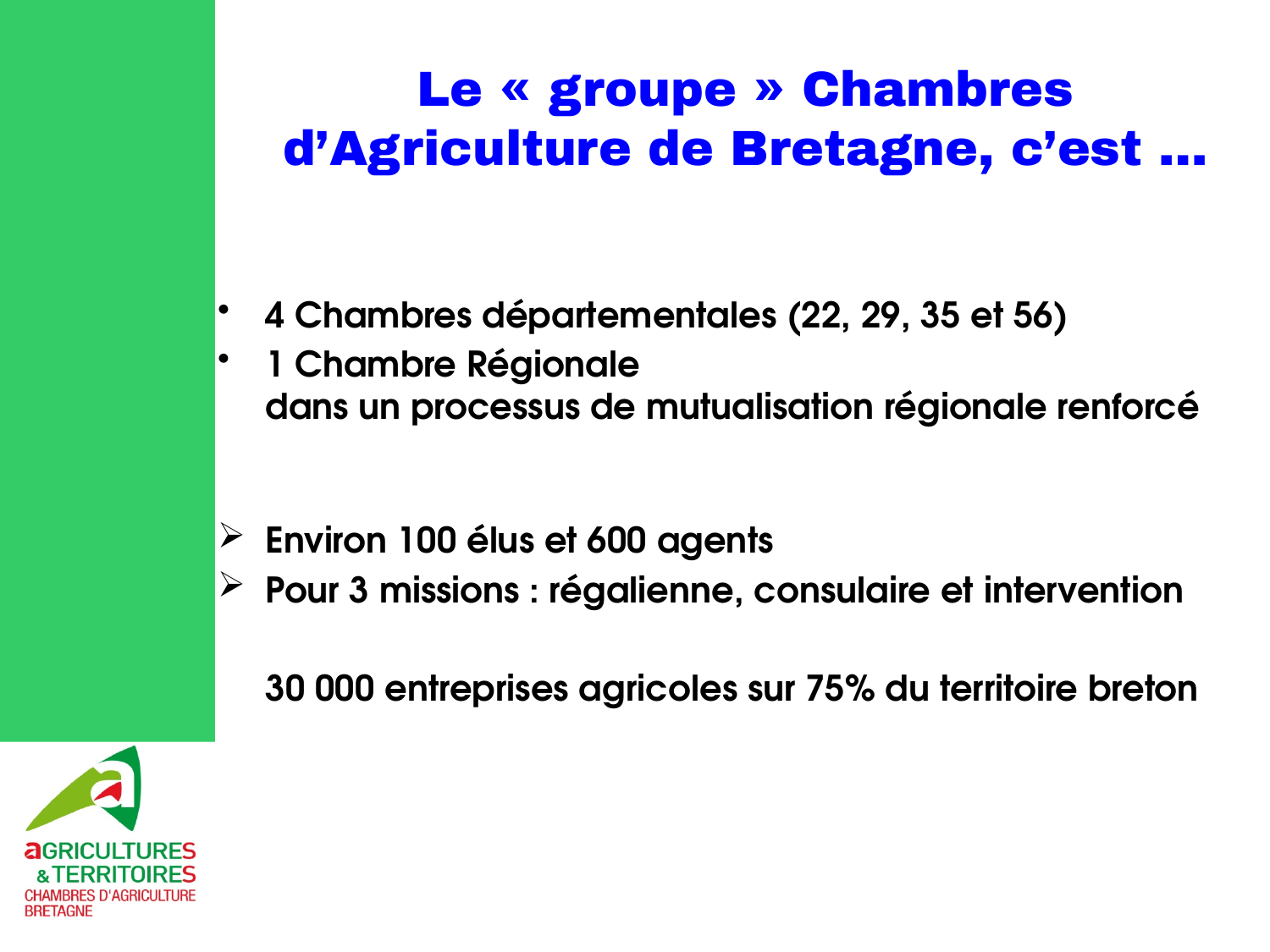

# Le « groupe » Chambres d’Agriculture de Bretagne, c’est …
4 Chambres départementales (22, 29, 35 et 56)
1 Chambre Régionale
dans un processus de mutualisation régionale renforcé
Environ 100 élus et 600 agents
Pour 3 missions : régalienne, consulaire et intervention

	30 000 entreprises agricoles sur 75% du territoire breton